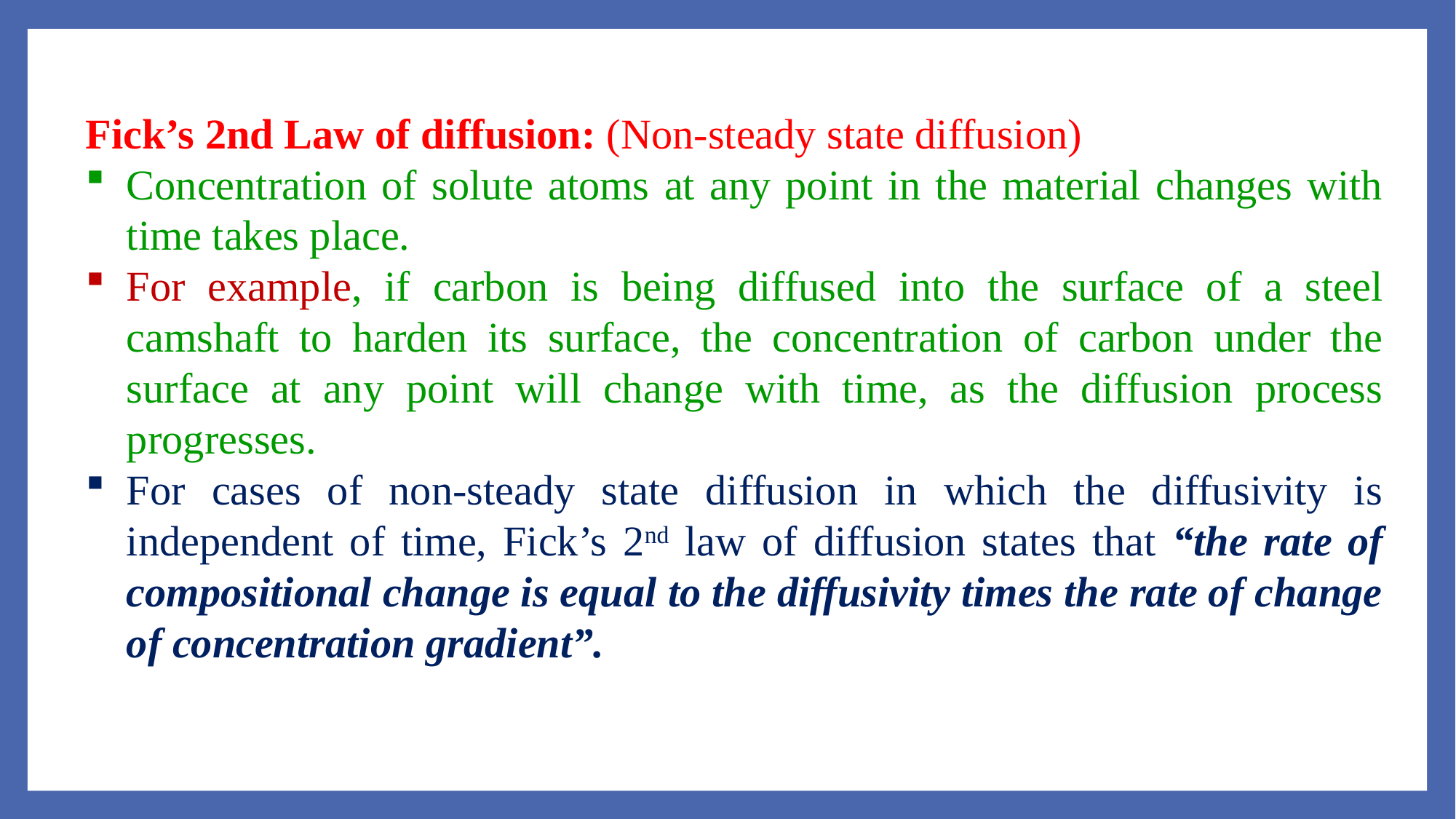

Fick’s 2nd Law of diffusion: (Non-steady state diffusion)
Concentration of solute atoms at any point in the material changes with time takes place.
For example, if carbon is being diffused into the surface of a steel camshaft to harden its surface, the concentration of carbon under the surface at any point will change with time, as the diffusion process progresses.
For cases of non-steady state diffusion in which the diffusivity is independent of time, Fick’s 2nd law of diffusion states that “the rate of compositional change is equal to the diffusivity times the rate of change of concentration gradient”.